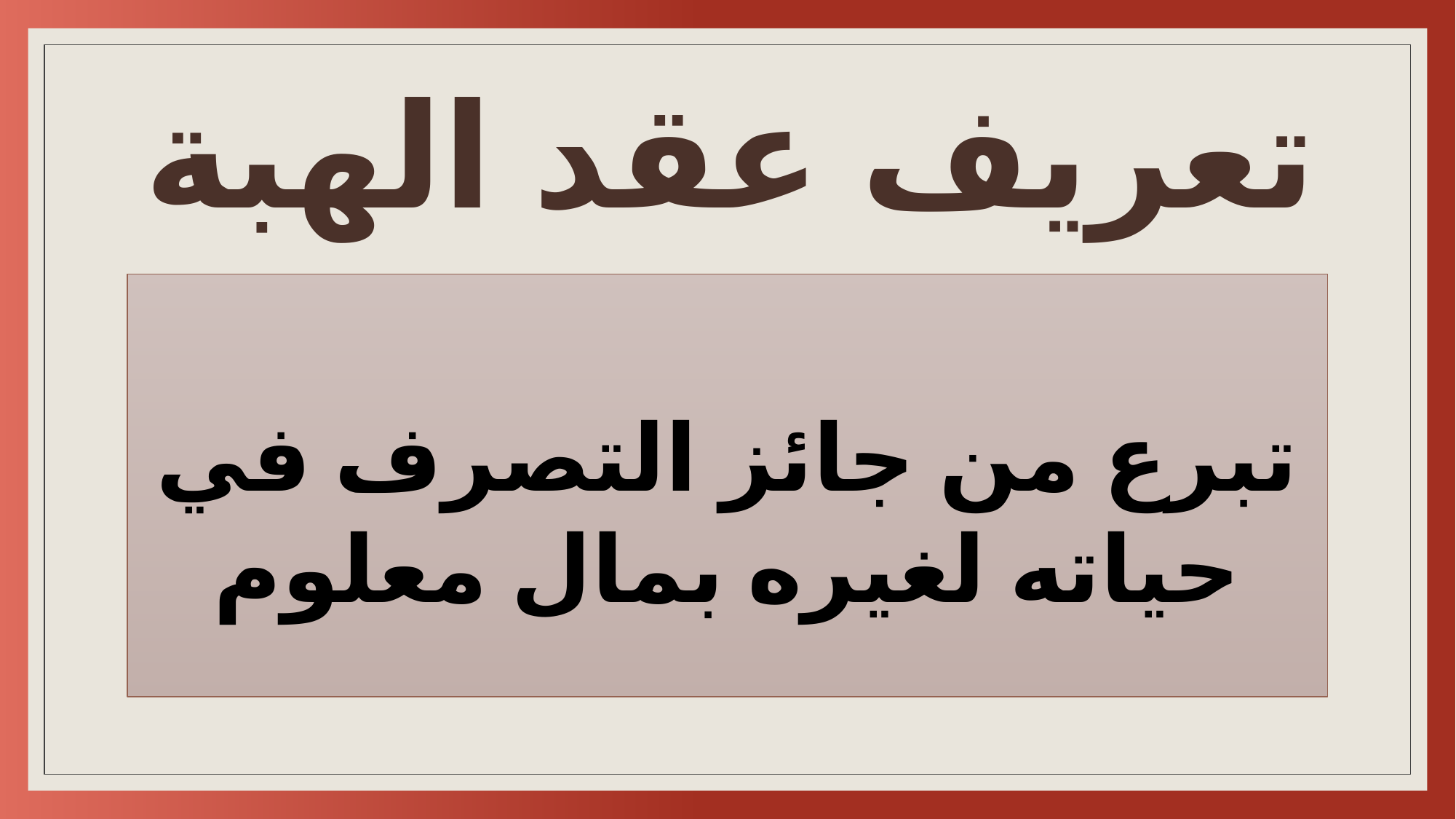

# تعريف عقد الهبة

تبرع من جائز التصرف في حياته لغيره بمال معلوم